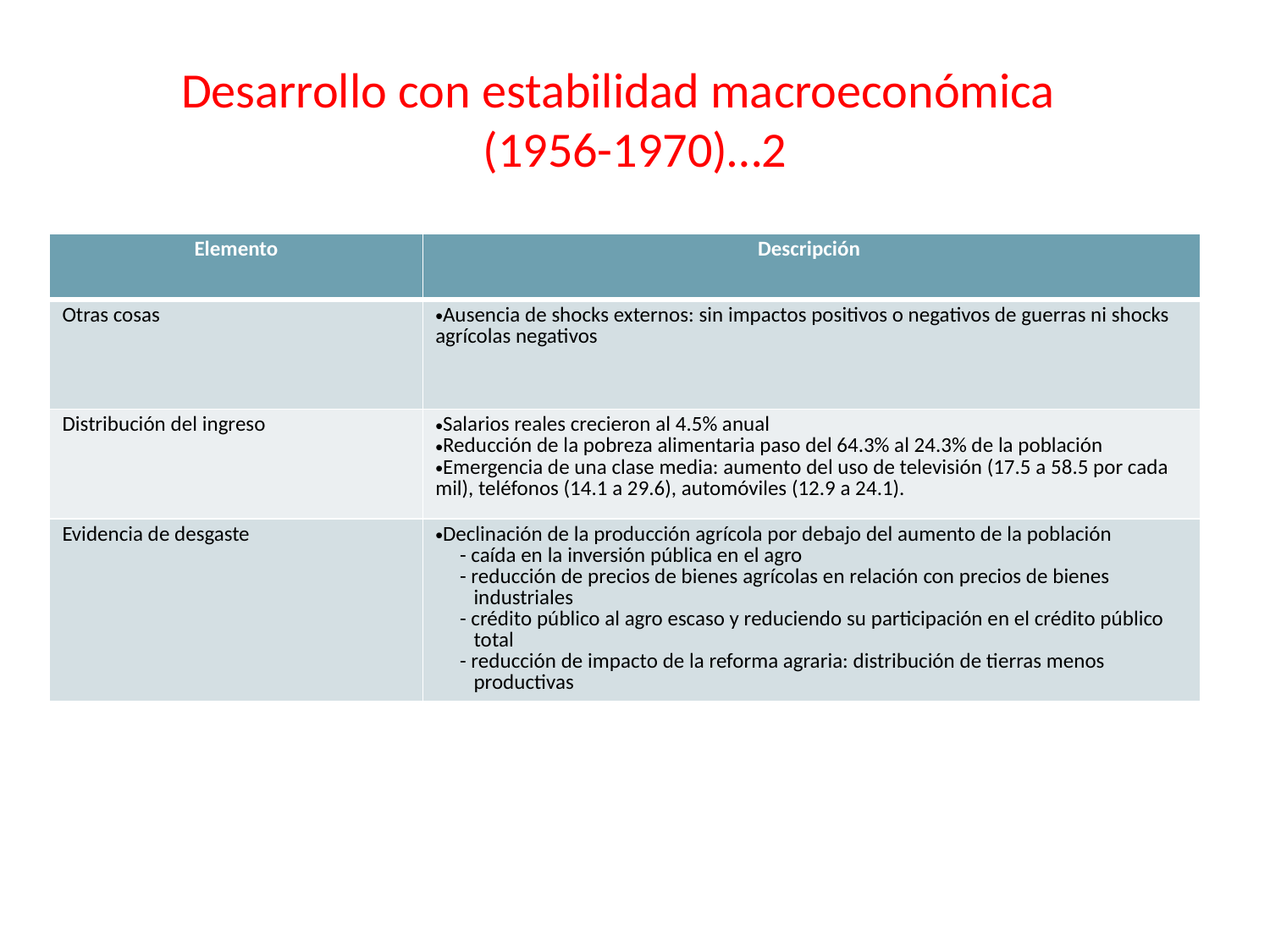

# Desarrollo con estabilidad macroeconómica (1956-1970)…2
| Elemento | Descripción |
| --- | --- |
| Otras cosas | Ausencia de shocks externos: sin impactos positivos o negativos de guerras ni shocks agrícolas negativos |
| Distribución del ingreso | Salarios reales crecieron al 4.5% anual Reducción de la pobreza alimentaria paso del 64.3% al 24.3% de la población Emergencia de una clase media: aumento del uso de televisión (17.5 a 58.5 por cada mil), teléfonos (14.1 a 29.6), automóviles (12.9 a 24.1). |
| Evidencia de desgaste | Declinación de la producción agrícola por debajo del aumento de la población - caída en la inversión pública en el agro - reducción de precios de bienes agrícolas en relación con precios de bienes industriales - crédito público al agro escaso y reduciendo su participación en el crédito público total - reducción de impacto de la reforma agraria: distribución de tierras menos productivas |